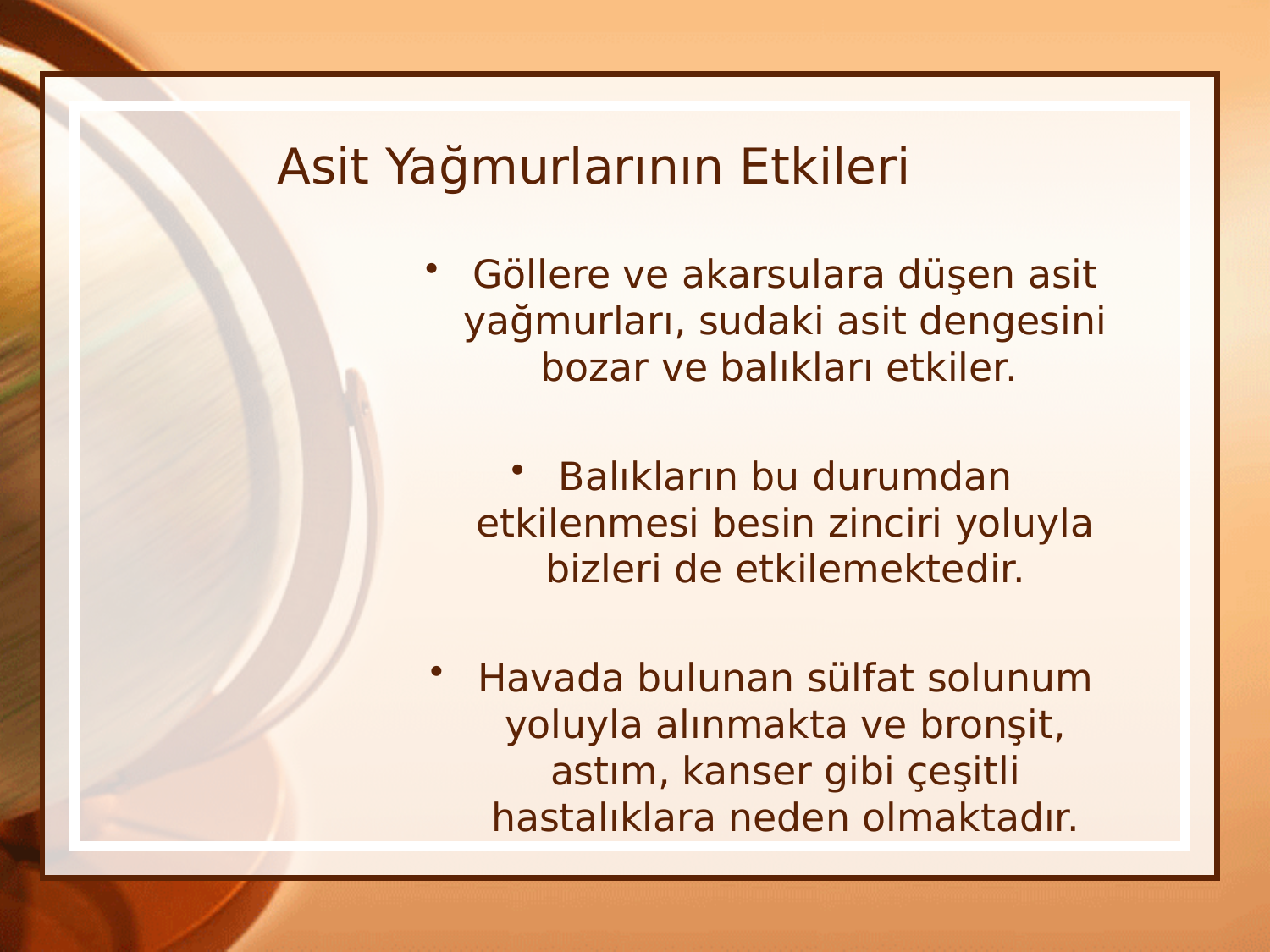

# Asit Yağmurlarının Etkileri
Göllere ve akarsulara düşen asit yağmurları, sudaki asit dengesini bozar ve balıkları etkiler.

Balıkların bu durumdan etkilenmesi besin zinciri yoluyla bizleri de etkilemektedir.

Havada bulunan sülfat solunum yoluyla alınmakta ve bronşit, astım, kanser gibi çeşitli hastalıklara neden olmaktadır.